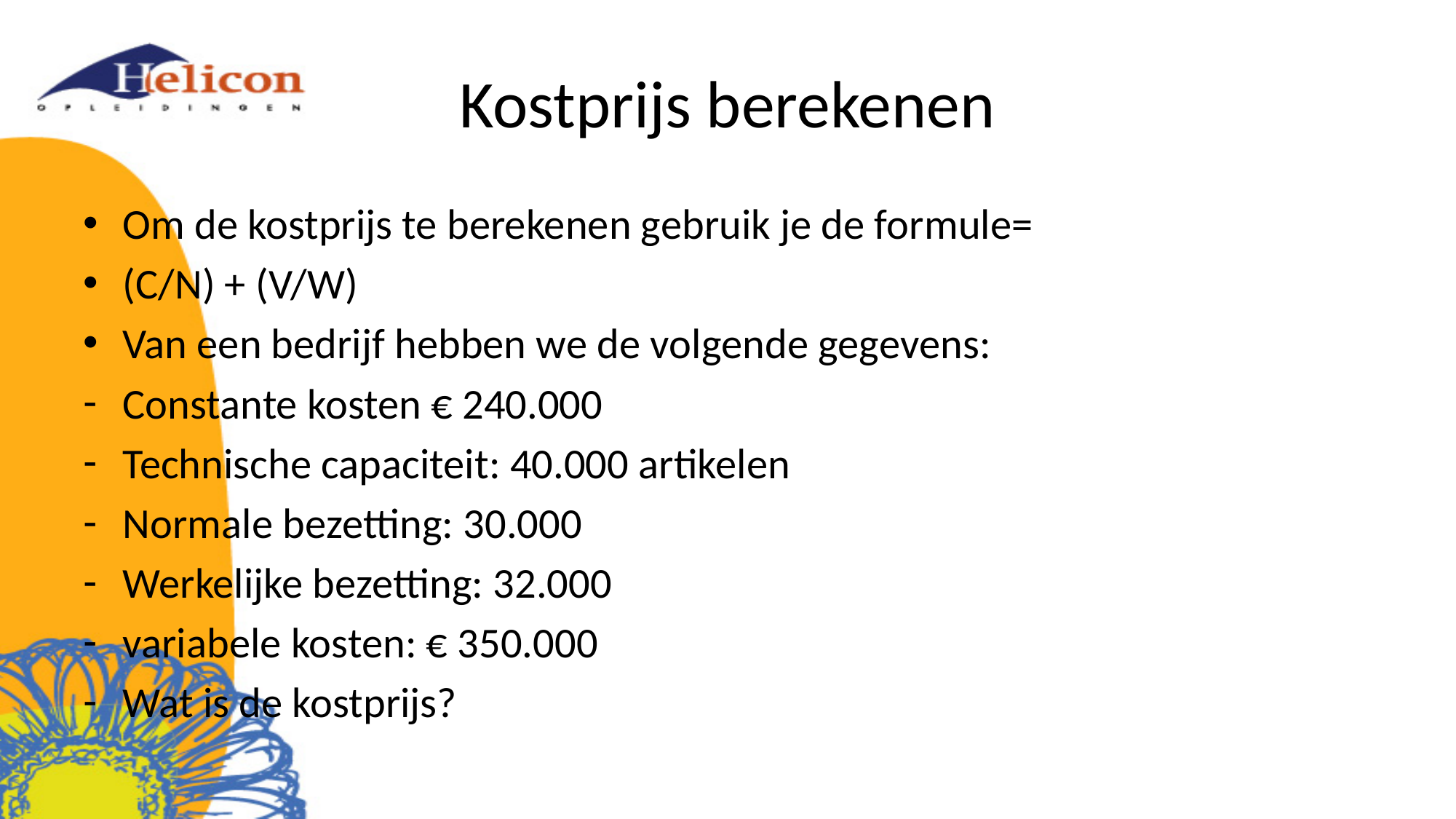

# Kostprijs berekenen
Om de kostprijs te berekenen gebruik je de formule=
(C/N) + (V/W)
Van een bedrijf hebben we de volgende gegevens:
Constante kosten € 240.000
Technische capaciteit: 40.000 artikelen
Normale bezetting: 30.000
Werkelijke bezetting: 32.000
variabele kosten: € 350.000
Wat is de kostprijs?